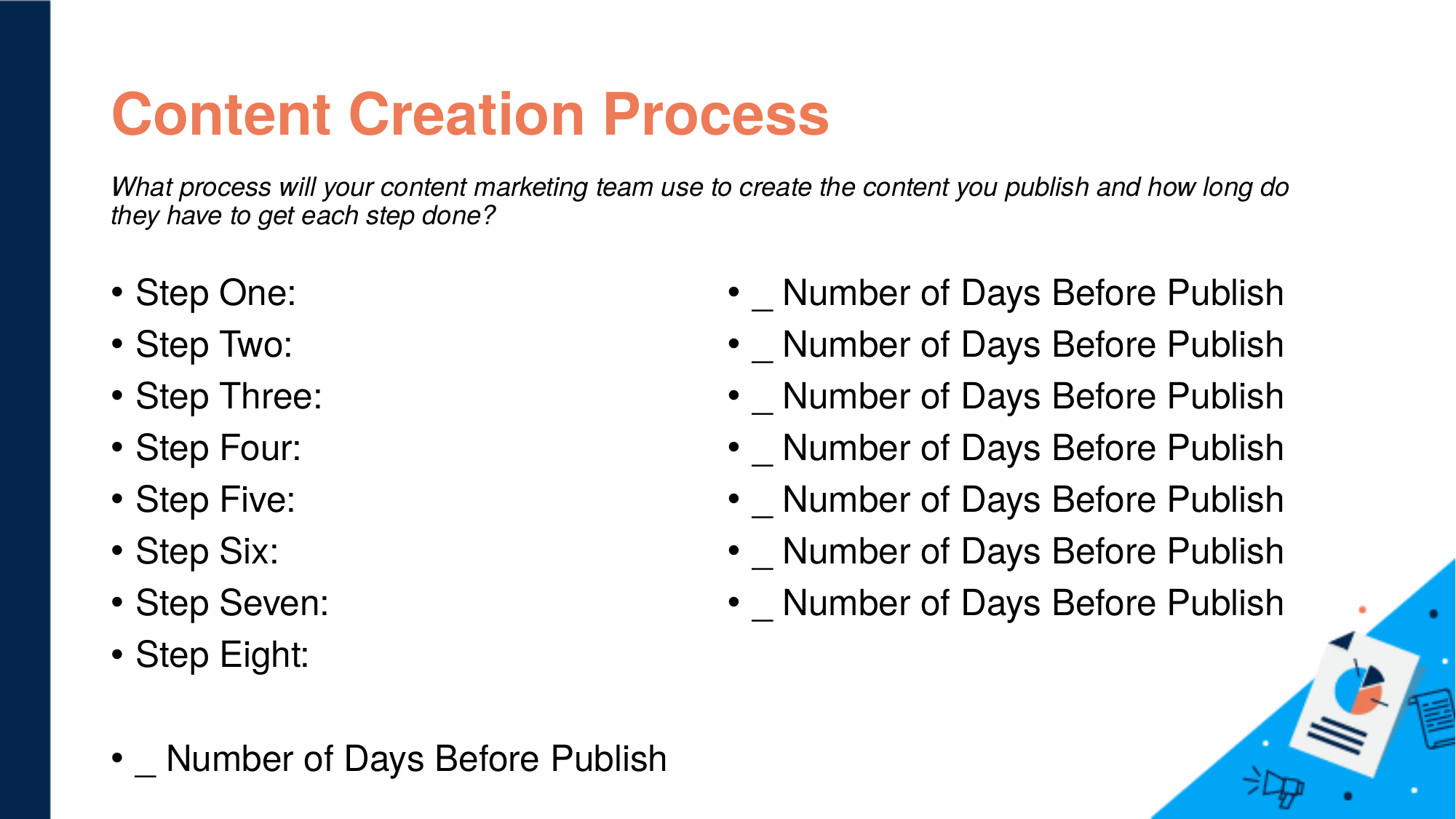

# Content Creation Process What process will your content marketing team use to create the content you publish and how long do they have to get each step done?
Step One:
Step Two:
Step Three:
Step Four:
Step Five:
Step Six:
Step Seven:
Step Eight:

_ Number of Days Before Publish
_ Number of Days Before Publish
_ Number of Days Before Publish
_ Number of Days Before Publish
_ Number of Days Before Publish
_ Number of Days Before Publish
_ Number of Days Before Publish
_ Number of Days Before Publish